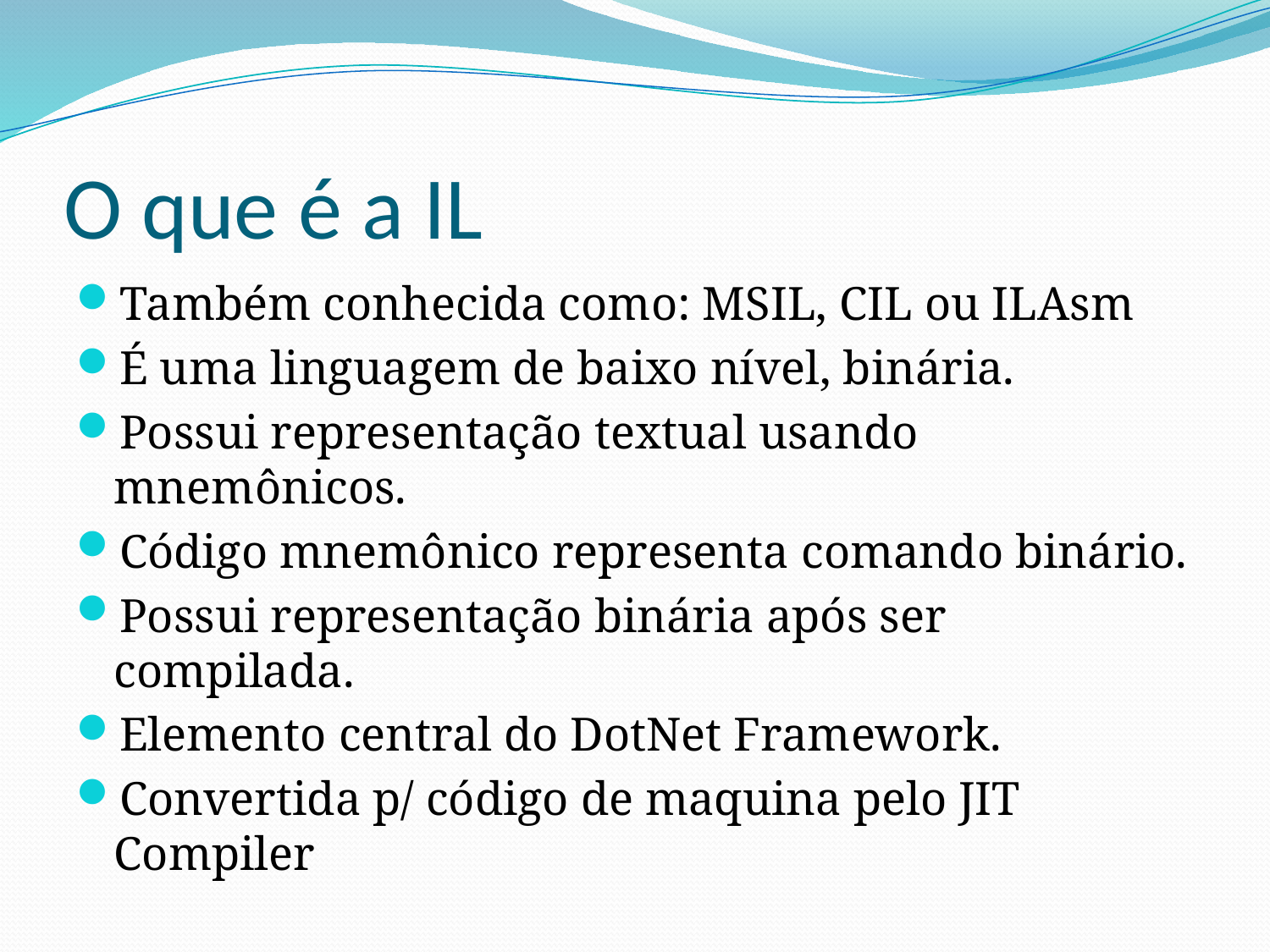

# O que é a IL
Também conhecida como: MSIL, CIL ou ILAsm
É uma linguagem de baixo nível, binária.
Possui representação textual usando mnemônicos.
Código mnemônico representa comando binário.
Possui representação binária após ser compilada.
Elemento central do DotNet Framework.
Convertida p/ código de maquina pelo JIT Compiler